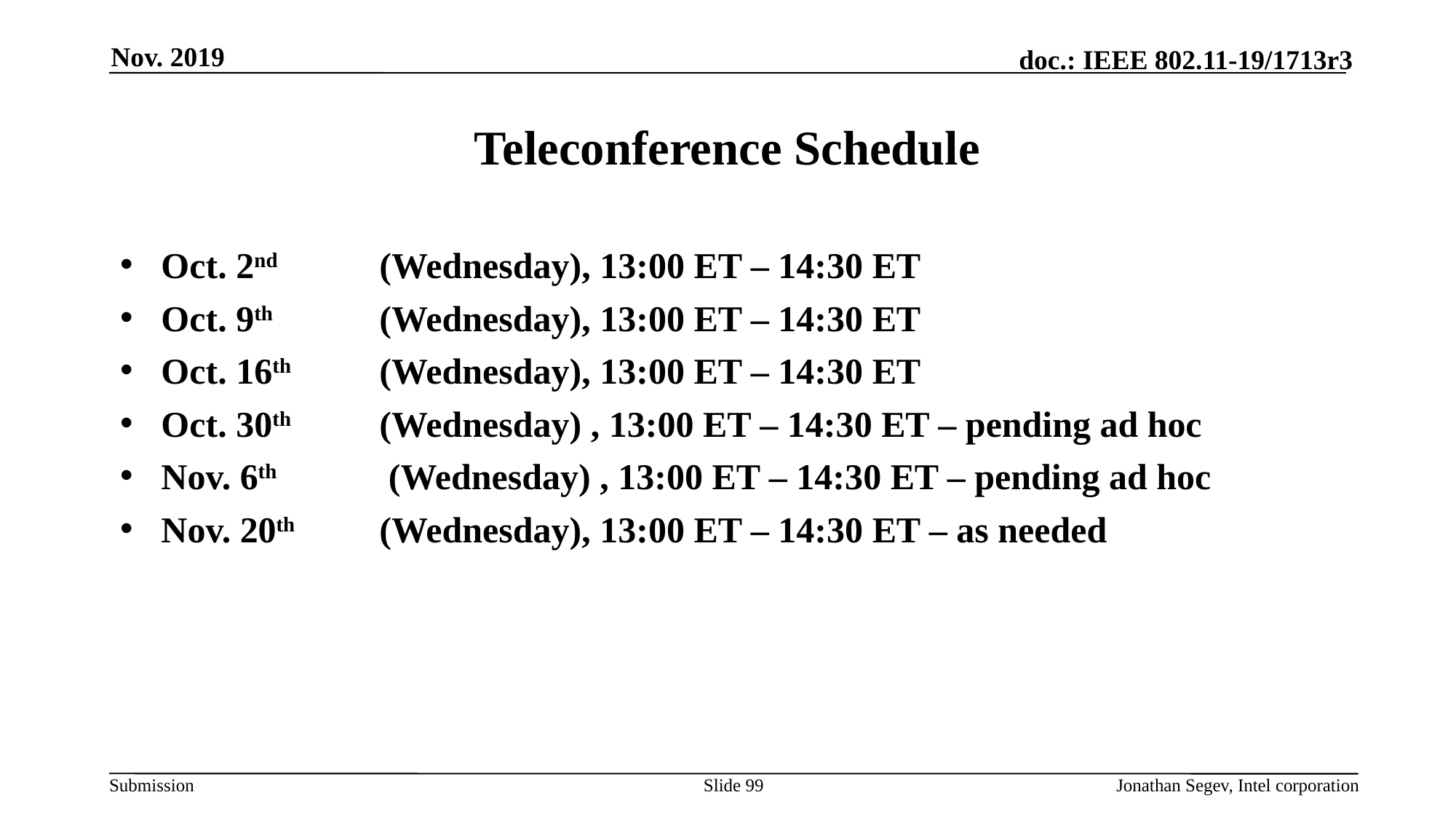

Nov. 2019
# Teleconference Schedule
Oct. 2nd 	(Wednesday), 13:00 ET – 14:30 ET
Oct. 9th 	(Wednesday), 13:00 ET – 14:30 ET
Oct. 16th  	(Wednesday), 13:00 ET – 14:30 ET
Oct. 30th 	(Wednesday) , 13:00 ET – 14:30 ET – pending ad hoc
Nov. 6th 	 (Wednesday) , 13:00 ET – 14:30 ET – pending ad hoc
Nov. 20th 	(Wednesday), 13:00 ET – 14:30 ET – as needed

Slide 99
Jonathan Segev, Intel corporation